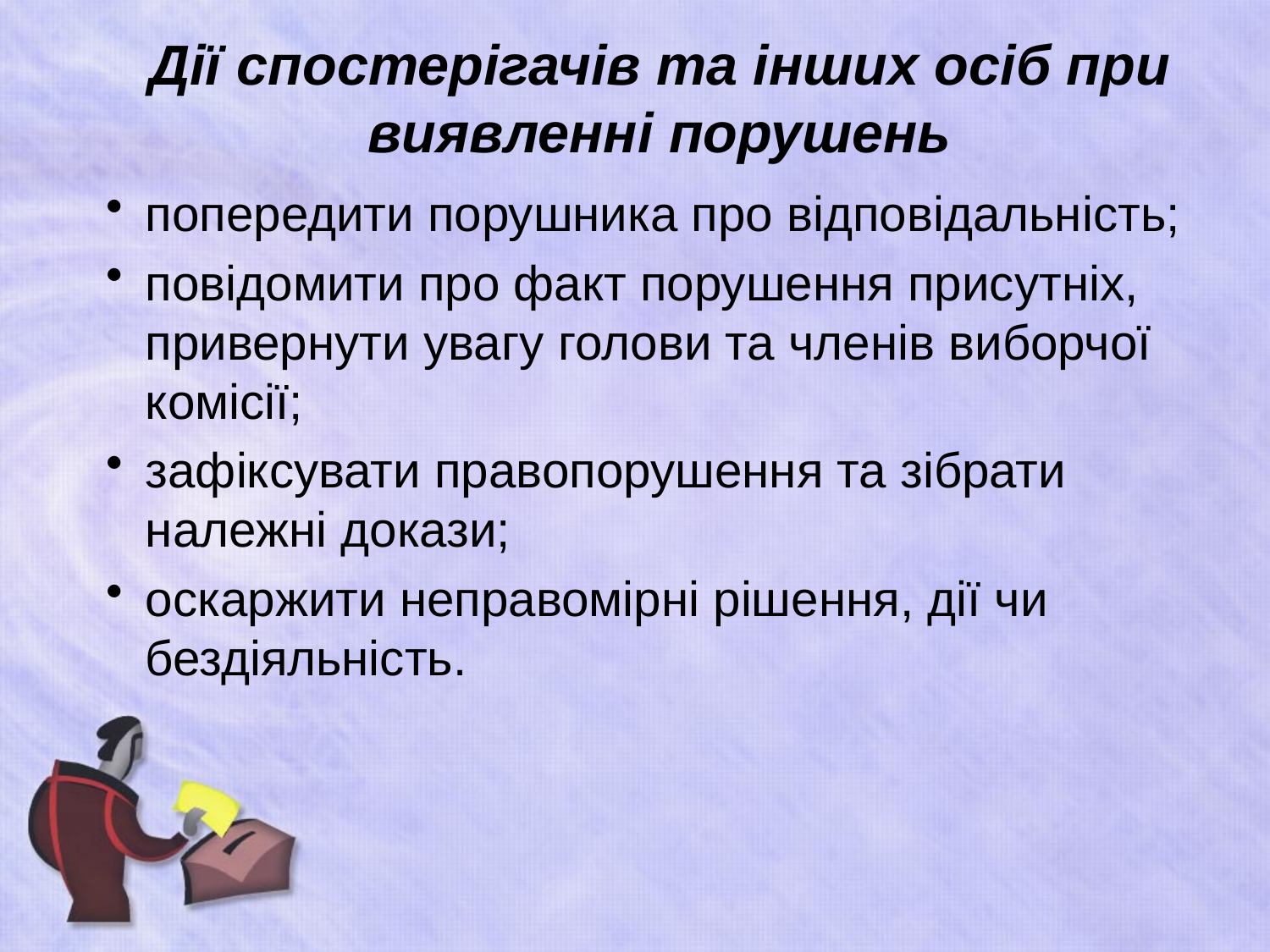

# Дії спостерігачів та інших осіб при виявленні порушень
попередити порушника про відповідальність;
повідомити про факт порушення присутніх, привернути увагу голови та членів виборчої комісії;
зафіксувати правопорушення та зібрати належні докази;
оскаржити неправомірні рішення, дії чи бездіяльність.